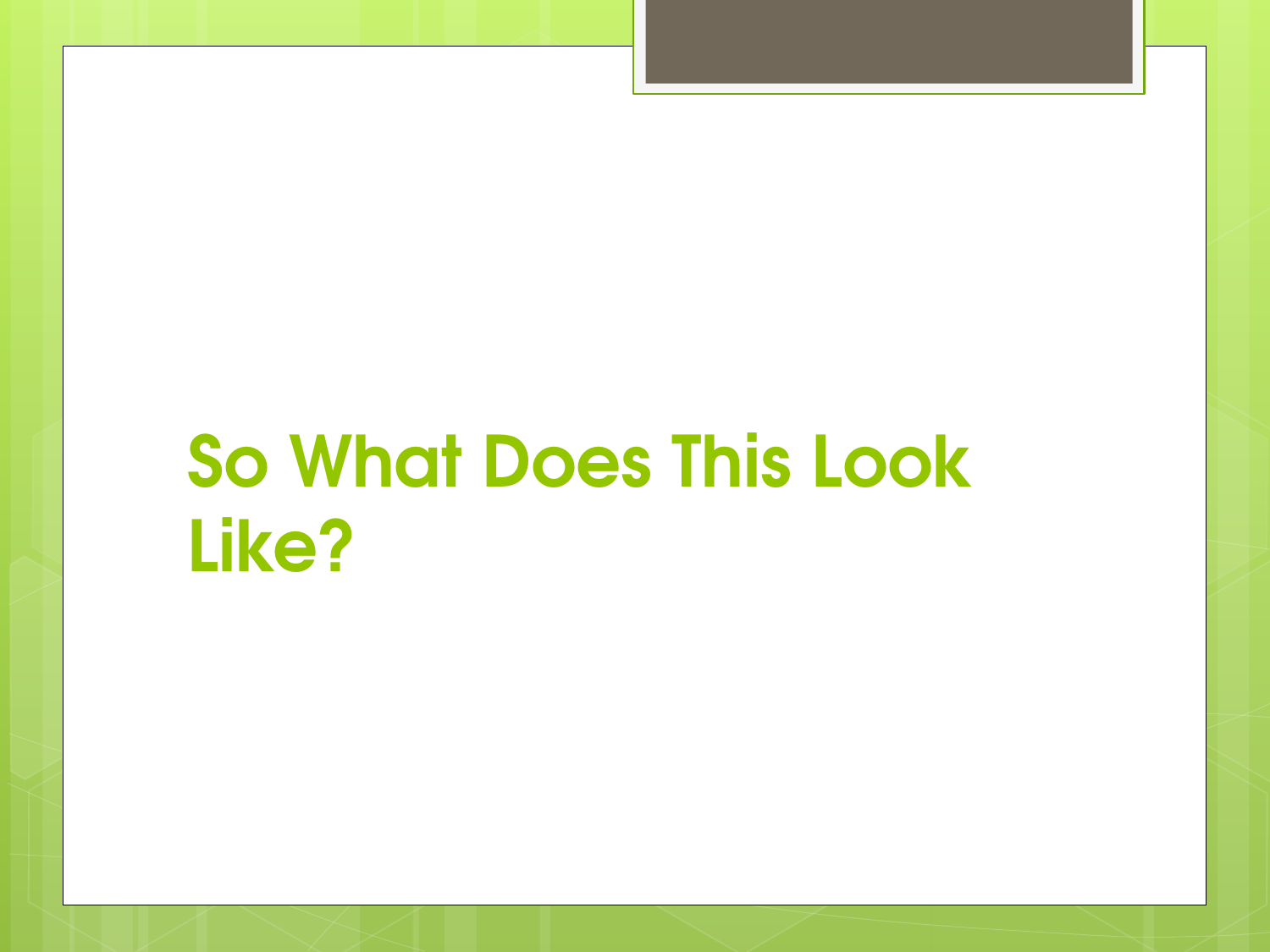

# So What Does This Look Like?